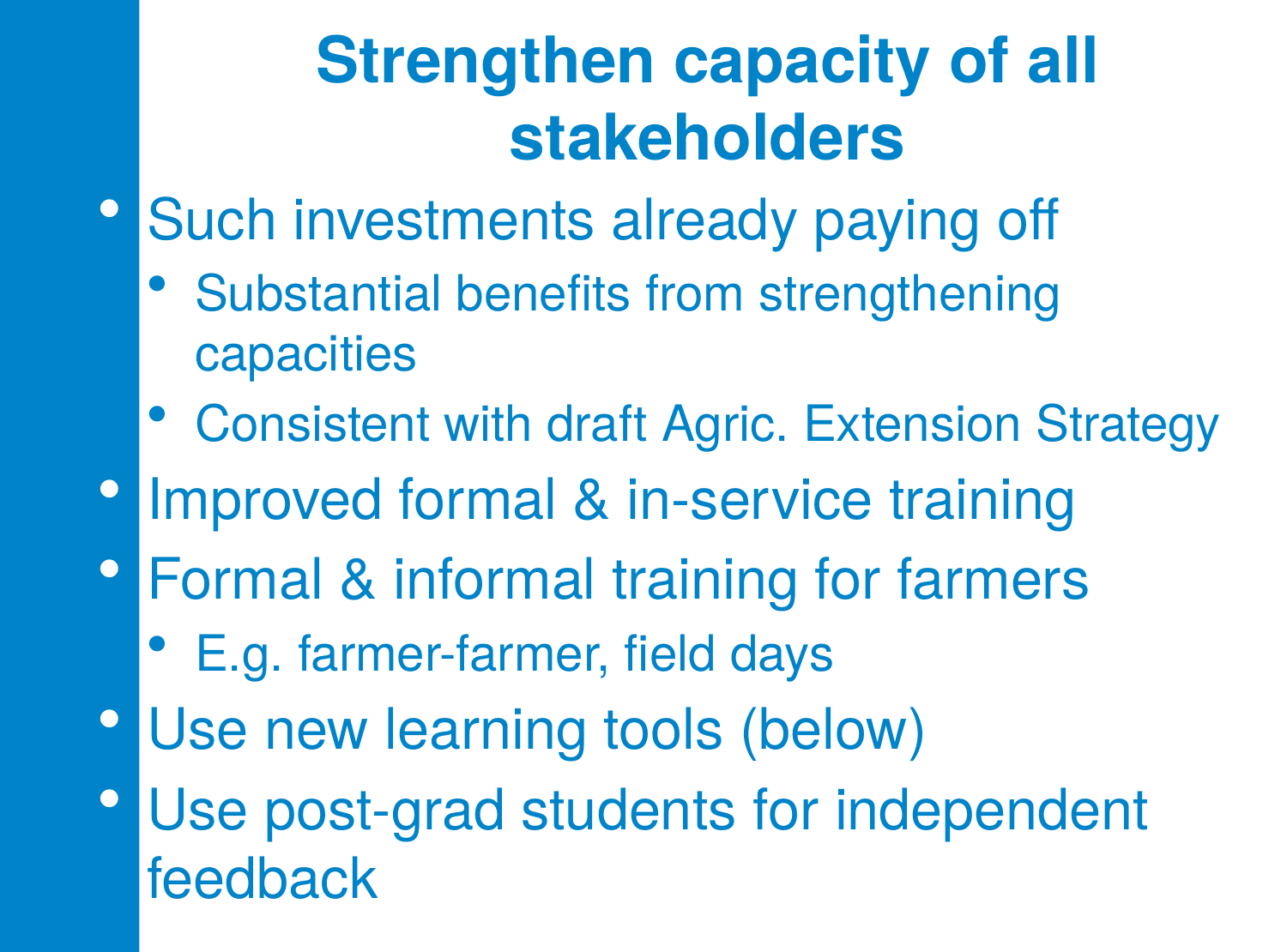

# Strengthen capacity of all stakeholders
Such investments already paying off
Substantial benefits from strengthening capacities
Consistent with draft Agric. Extension Strategy
Improved formal & in-service training
Formal & informal training for farmers
E.g. farmer-farmer, field days
Use new learning tools (below)
Use post-grad students for independent feedback